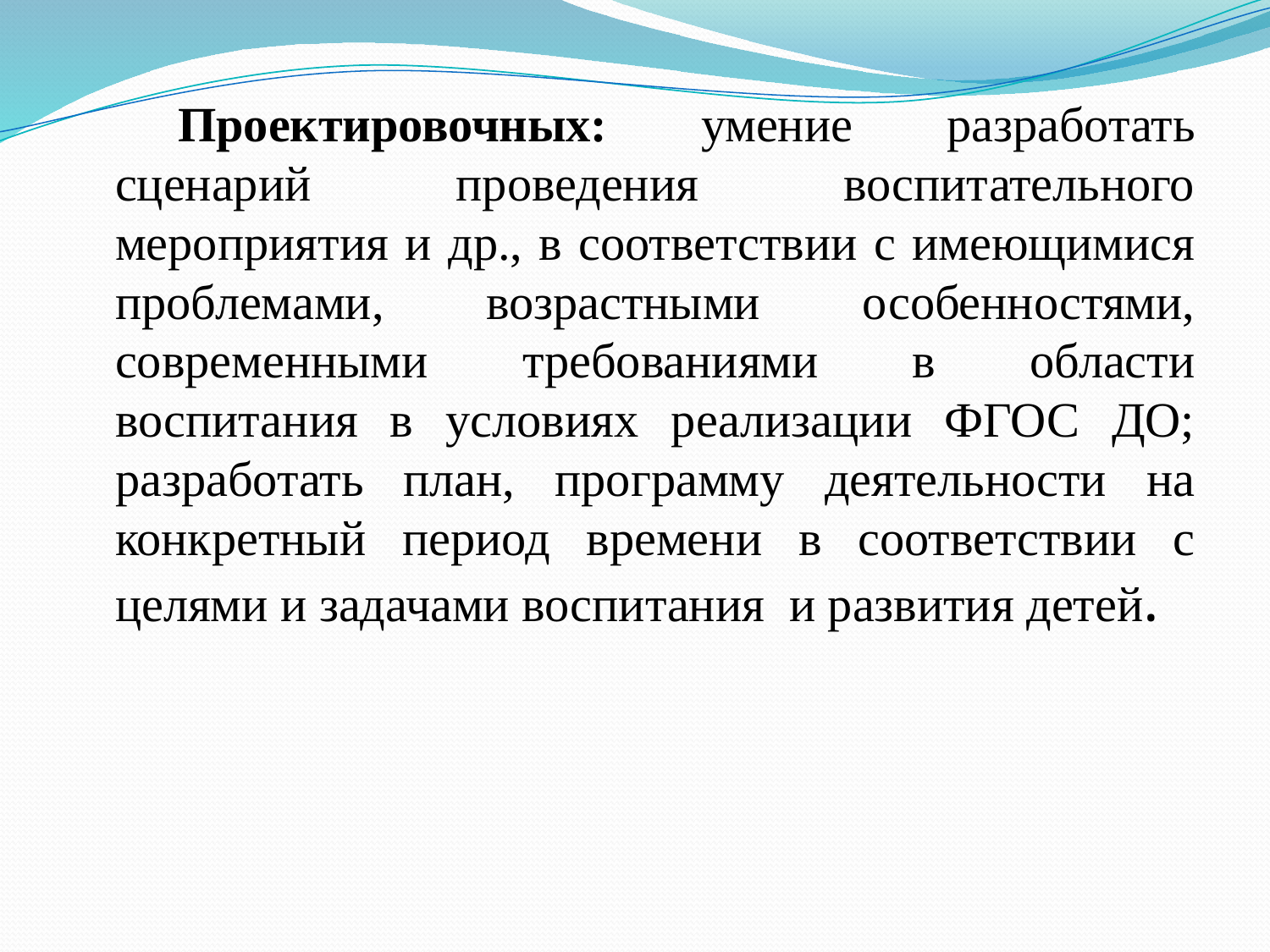

Проектировочных: умение разработать сценарий проведения воспитательного мероприятия и др., в соответствии с имеющимися проблемами, возрастными особенностями, современными требованиями в области воспитания в условиях реализации ФГОС ДО; разработать план, программу деятельности на конкретный период времени в соответствии с целями и задачами воспитания  и развития детей.